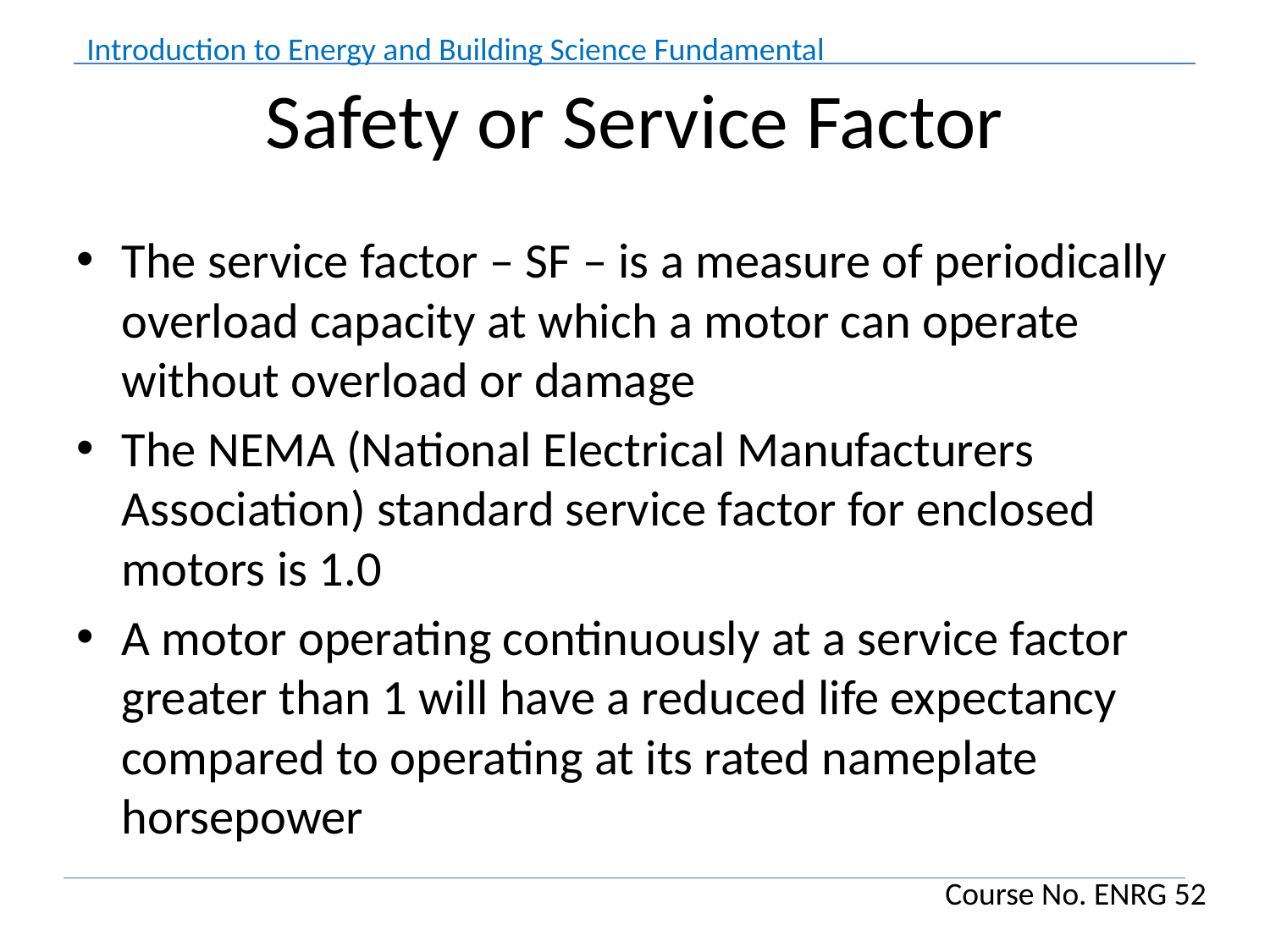

# Safety or Service Factor
The service factor – SF – is a measure of periodically overload capacity at which a motor can operate without overload or damage
The NEMA (National Electrical Manufacturers Association) standard service factor for enclosed motors is 1.0
A motor operating continuously at a service factor greater than 1 will have a reduced life expectancy compared to operating at its rated nameplate  horsepower